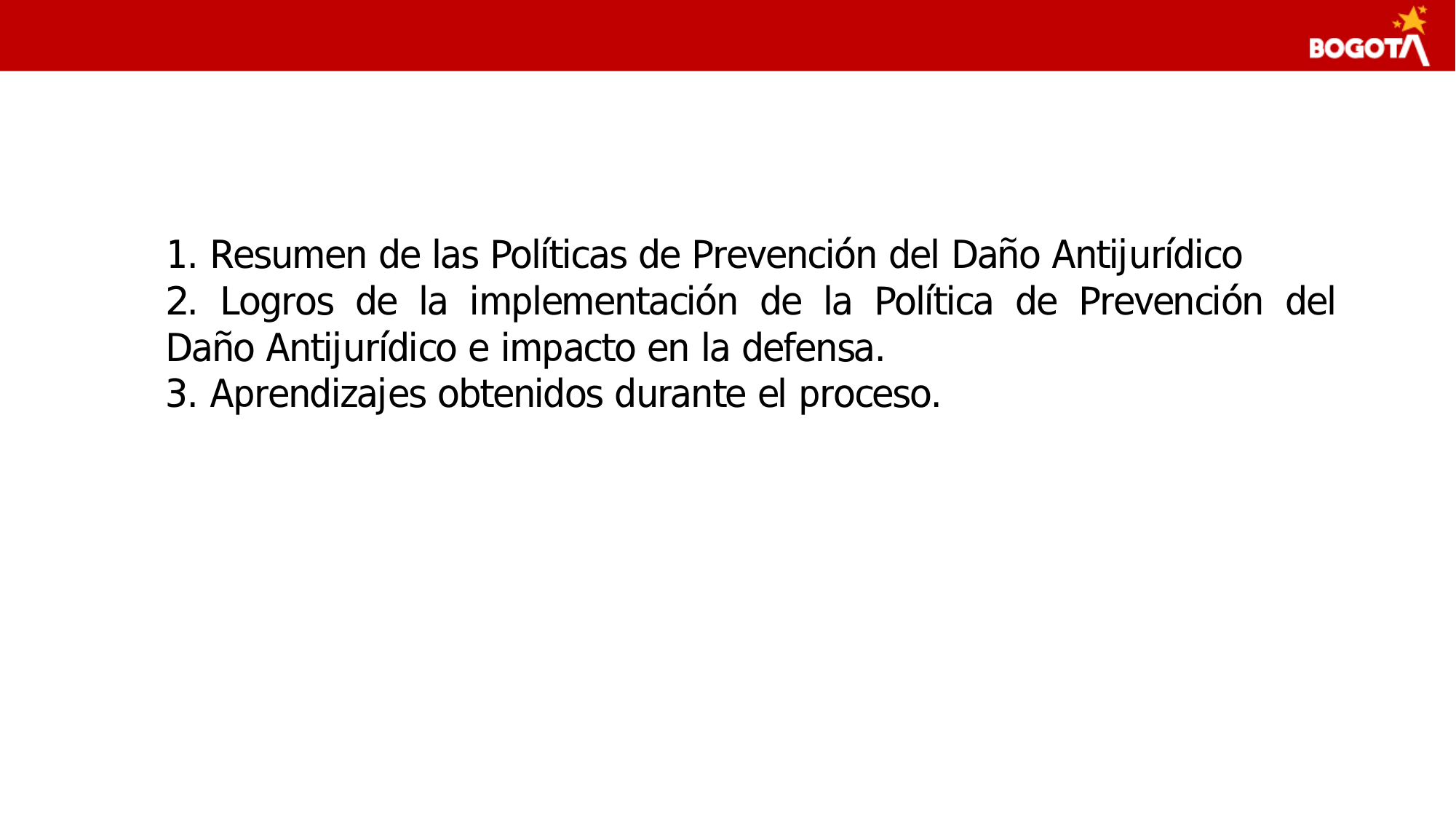

1. Resumen de las Políticas de Prevención del Daño Antijurídico
2. Logros de la implementación de la Política de Prevención del Daño Antijurídico e impacto en la defensa.
3. Aprendizajes obtenidos durante el proceso.